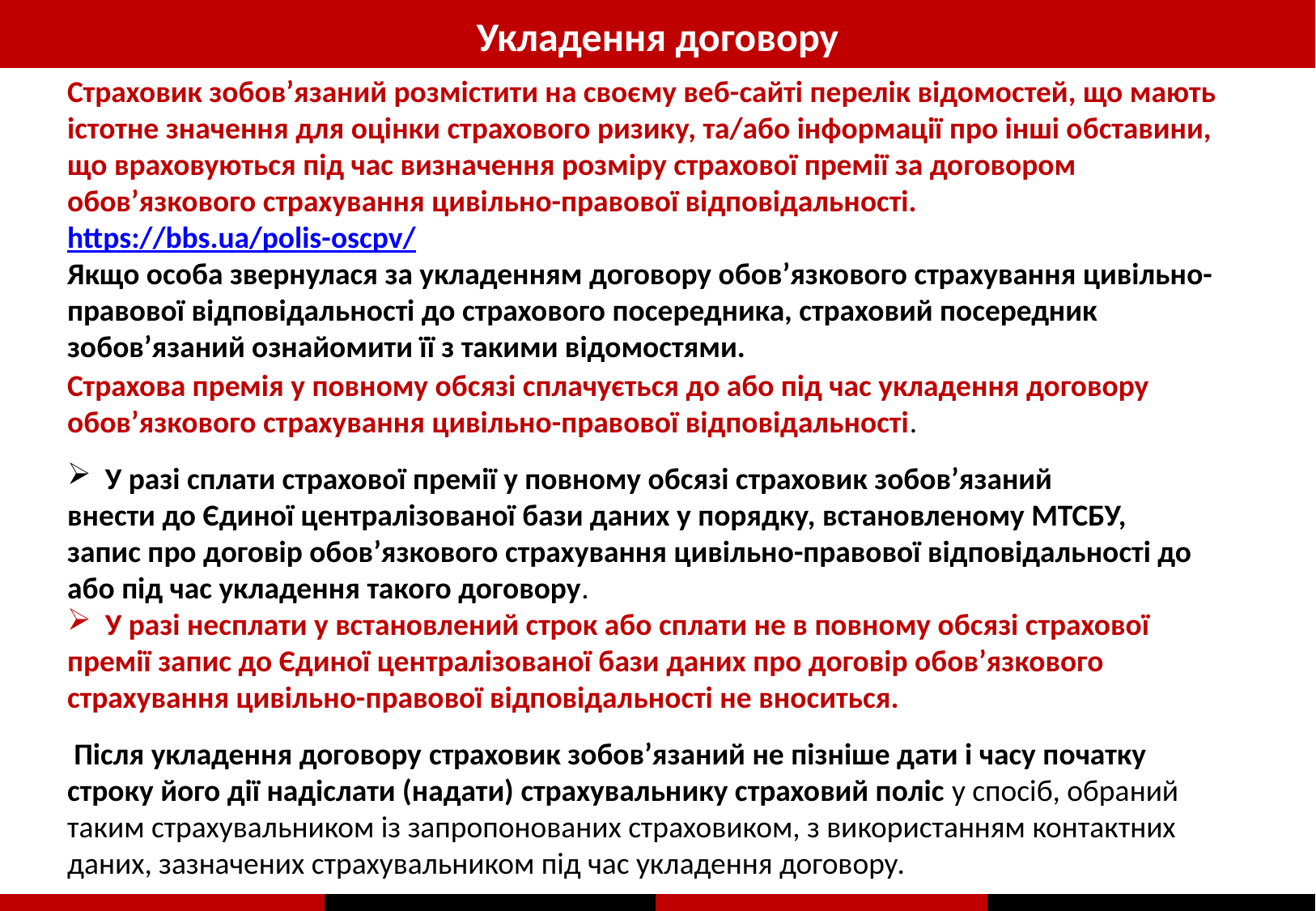

Укладення договору
Страховик зобов’язаний розмістити на своєму веб-сайті перелік відомостей, що мають істотне значення для оцінки страхового ризику, та/або інформації про інші обставини, що враховуються під час визначення розміру страхової премії за договором обов’язкового страхування цивільно-правової відповідальності. https://bbs.ua/polis-oscpv/
Якщо особа звернулася за укладенням договору обов’язкового страхування цивільно-правової відповідальності до страхового посередника, страховий посередник зобов’язаний ознайомити її з такими відомостями.
Страхова премія у повному обсязі сплачується до або під час укладення договору обов’язкового страхування цивільно-правової відповідальності.

У разі сплати страхової премії у повному обсязі страховик зобов’язаний
внести до Єдиної централізованої бази даних у порядку, встановленому МТСБУ, запис про договір обов’язкового страхування цивільно-правової відповідальності до або під час укладення такого договору.
У разі несплати у встановлений строк або сплати не в повному обсязі страхової
премії запис до Єдиної централізованої бази даних про договір обов’язкового страхування цивільно-правової відповідальності не вноситься.

 Після укладення договору страховик зобов’язаний не пізніше дати і часу початку строку його дії надіслати (надати) страхувальнику страховий поліс у спосіб, обраний таким страхувальником із запропонованих страховиком, з використанням контактних даних, зазначених страхувальником під час укладення договору.